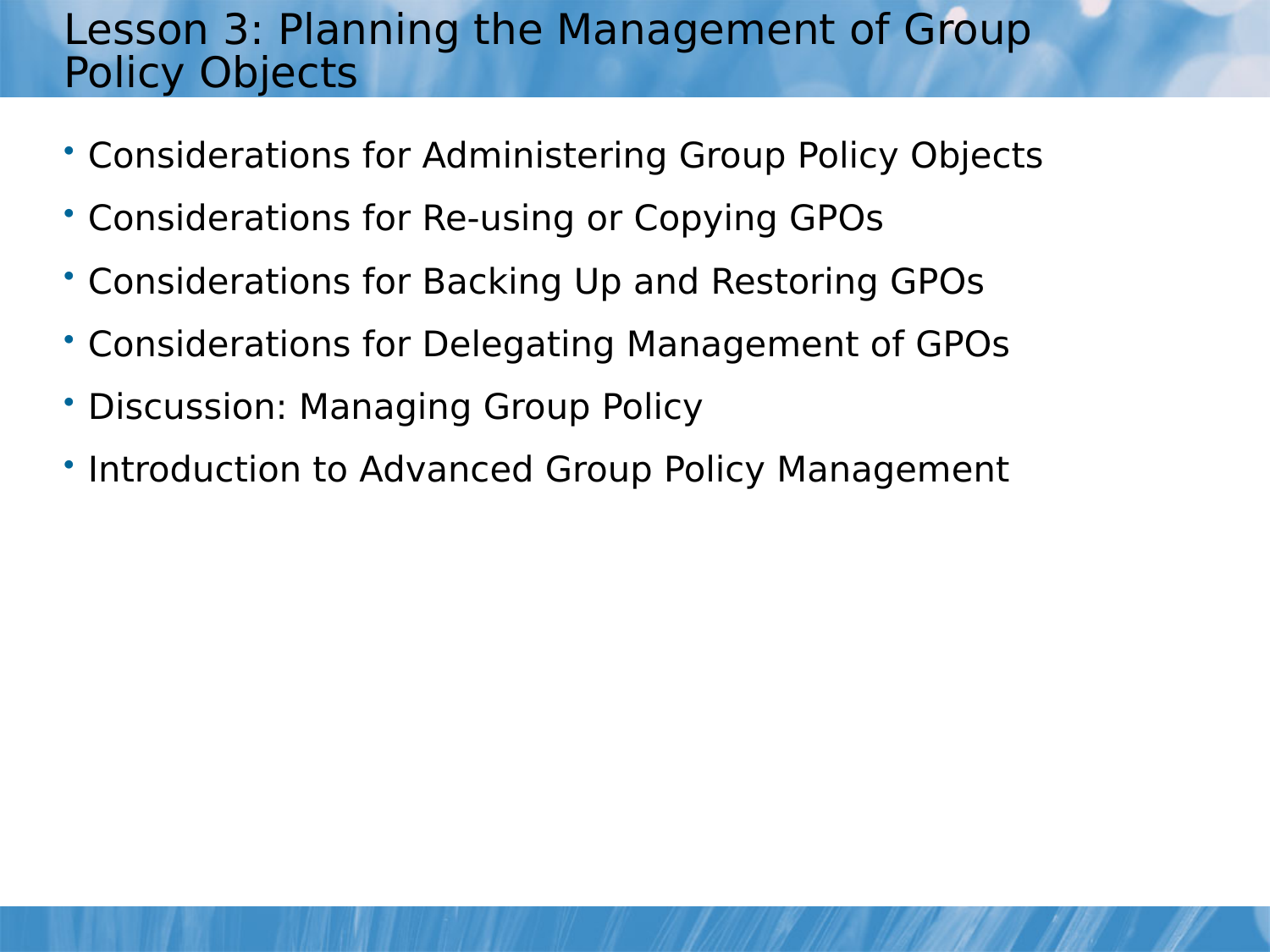

# Lesson 3: Planning the Management of Group Policy Objects
Considerations for Administering Group Policy Objects
Considerations for Re-using or Copying GPOs
Considerations for Backing Up and Restoring GPOs
Considerations for Delegating Management of GPOs
Discussion: Managing Group Policy
Introduction to Advanced Group Policy Management